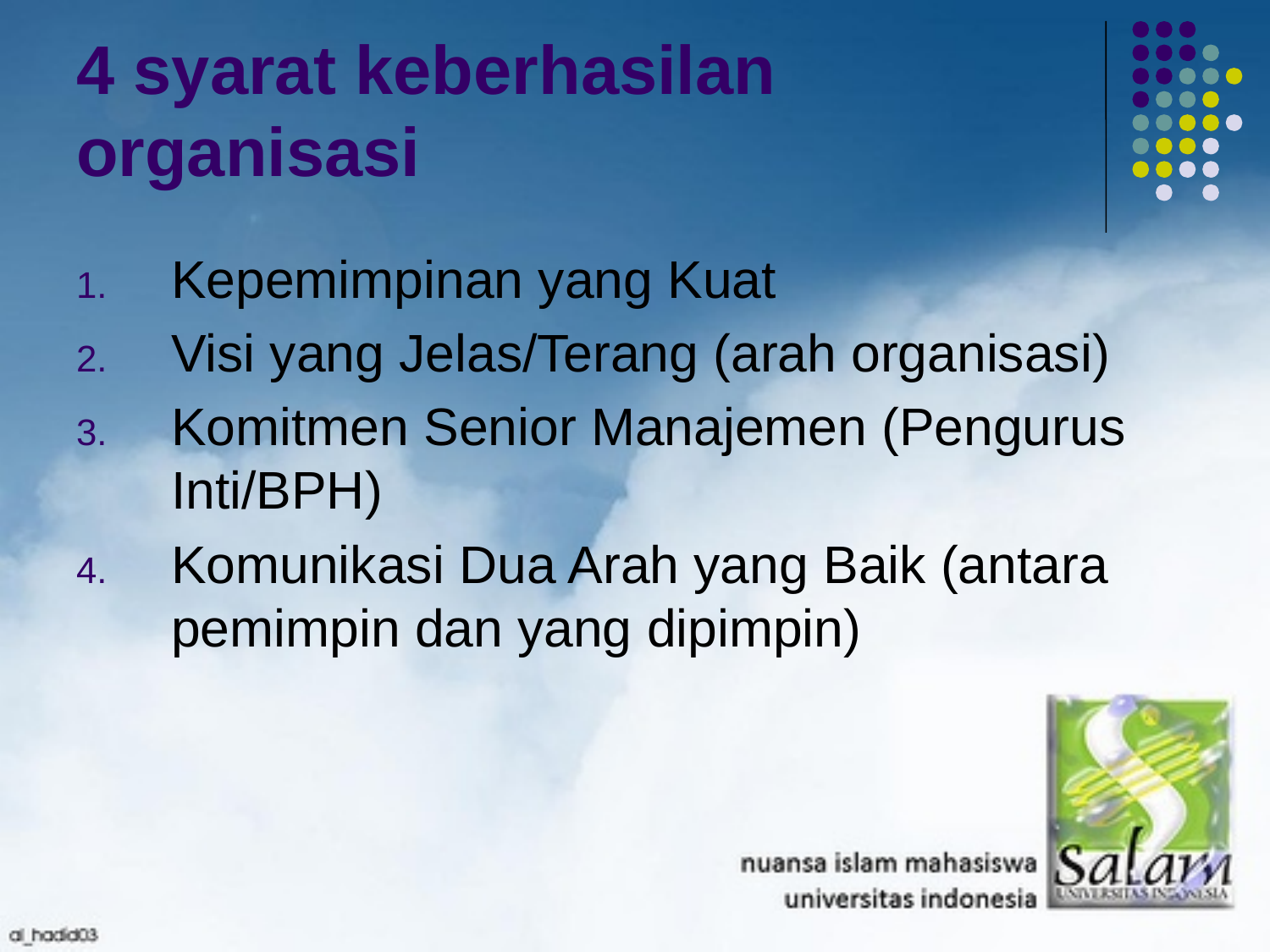

# 4 syarat keberhasilan organisasi
Kepemimpinan yang Kuat
Visi yang Jelas/Terang (arah organisasi)
Komitmen Senior Manajemen (Pengurus Inti/BPH)
Komunikasi Dua Arah yang Baik (antara pemimpin dan yang dipimpin)